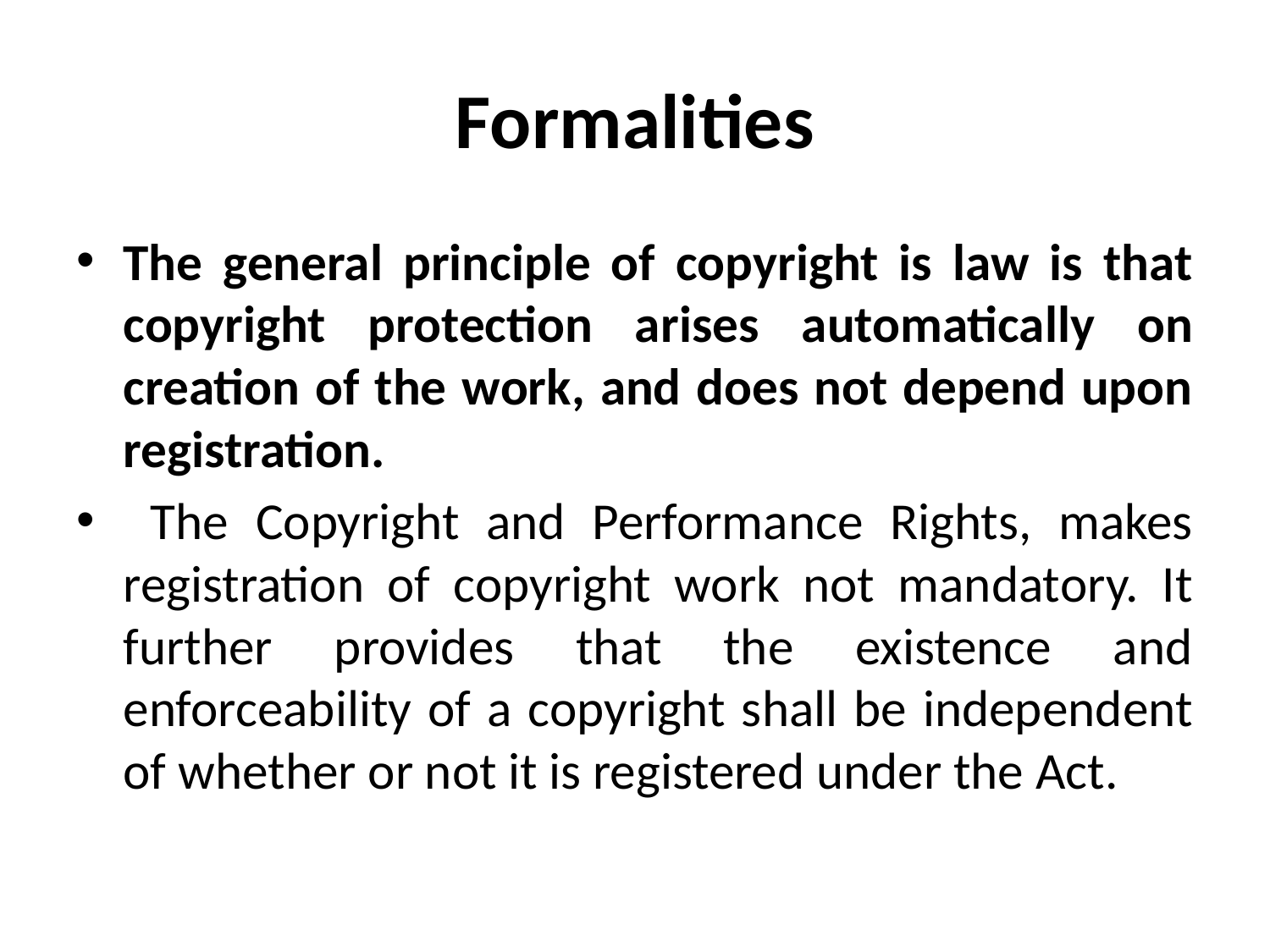

# Formalities
The general principle of copyright is law is that copyright protection arises automatically on creation of the work, and does not depend upon registration.
 The Copyright and Performance Rights, makes registration of copyright work not mandatory. It further provides that the existence and enforceability of a copyright shall be independent of whether or not it is registered under the Act.